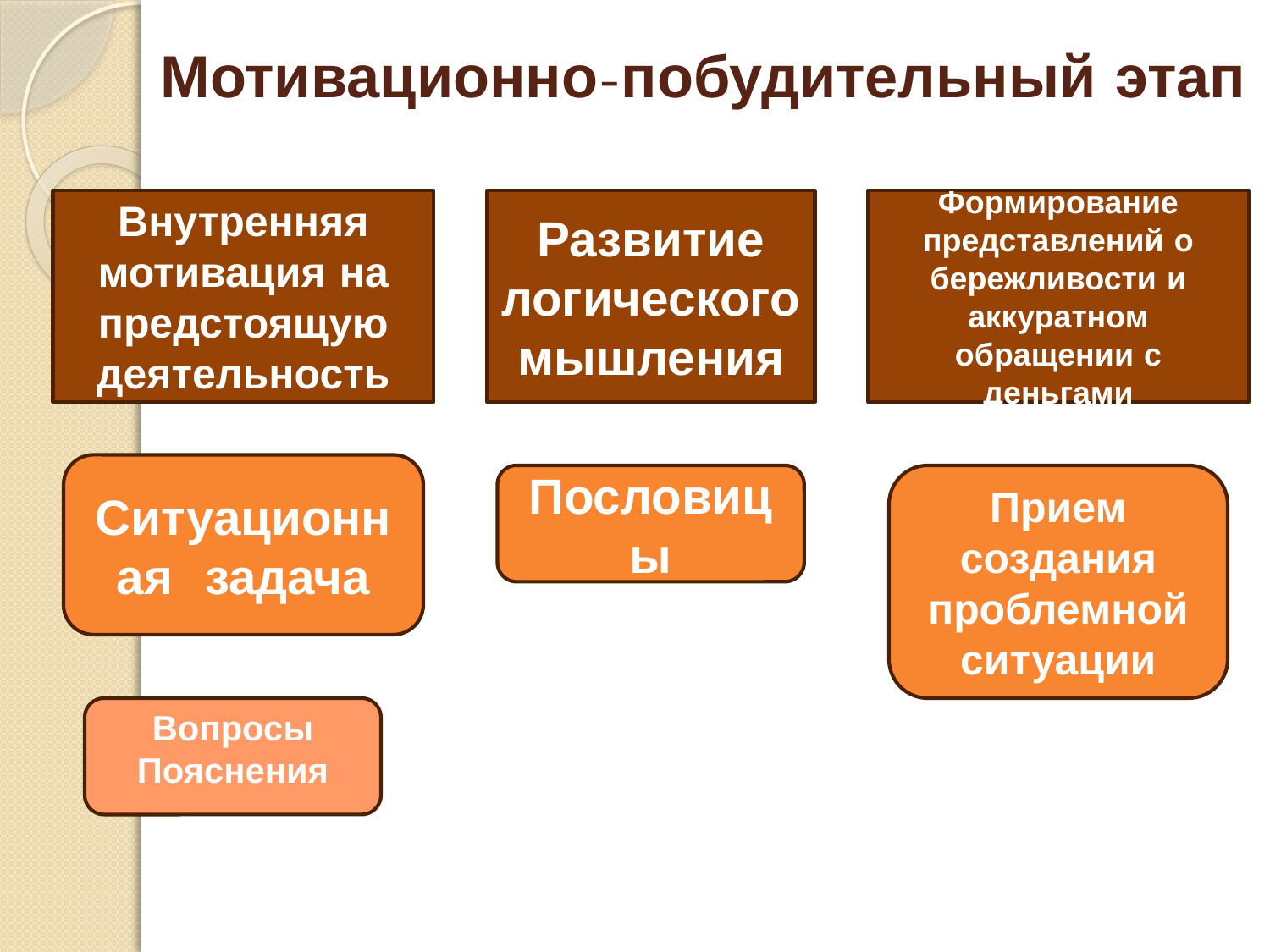

# Мотивационно-побудительный этап
Внутренняя мотивация на предстоящую деятельность
Развитие логического мышления
Формирование представлений о бережливости и аккуратном обращении с деньгами
Ситуационная  задача
Пословицы
Прием создания проблемной ситуации

Вопросы
Пояснения